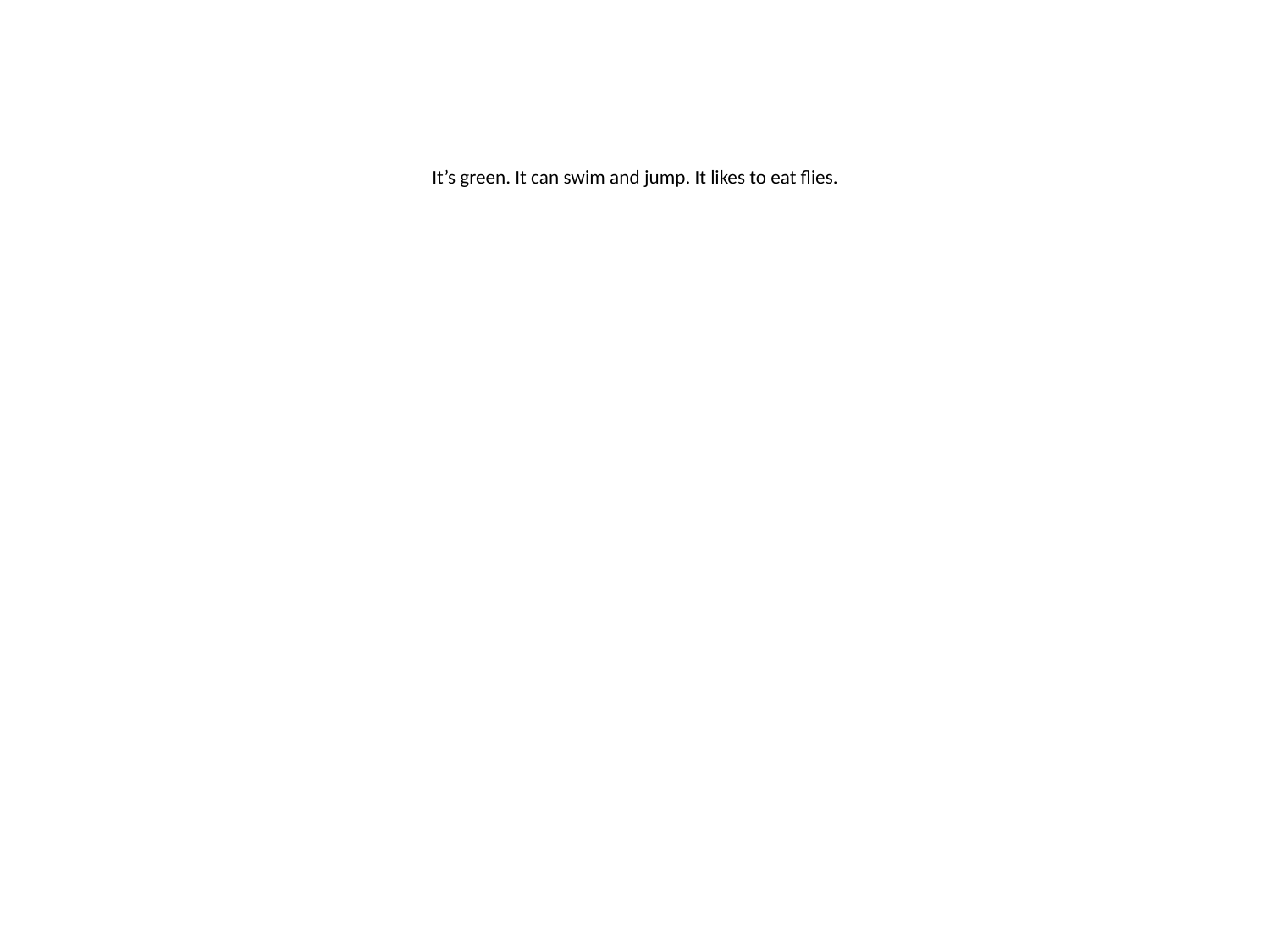

# It’s green. It can swim and jump. It likes to eat flies.